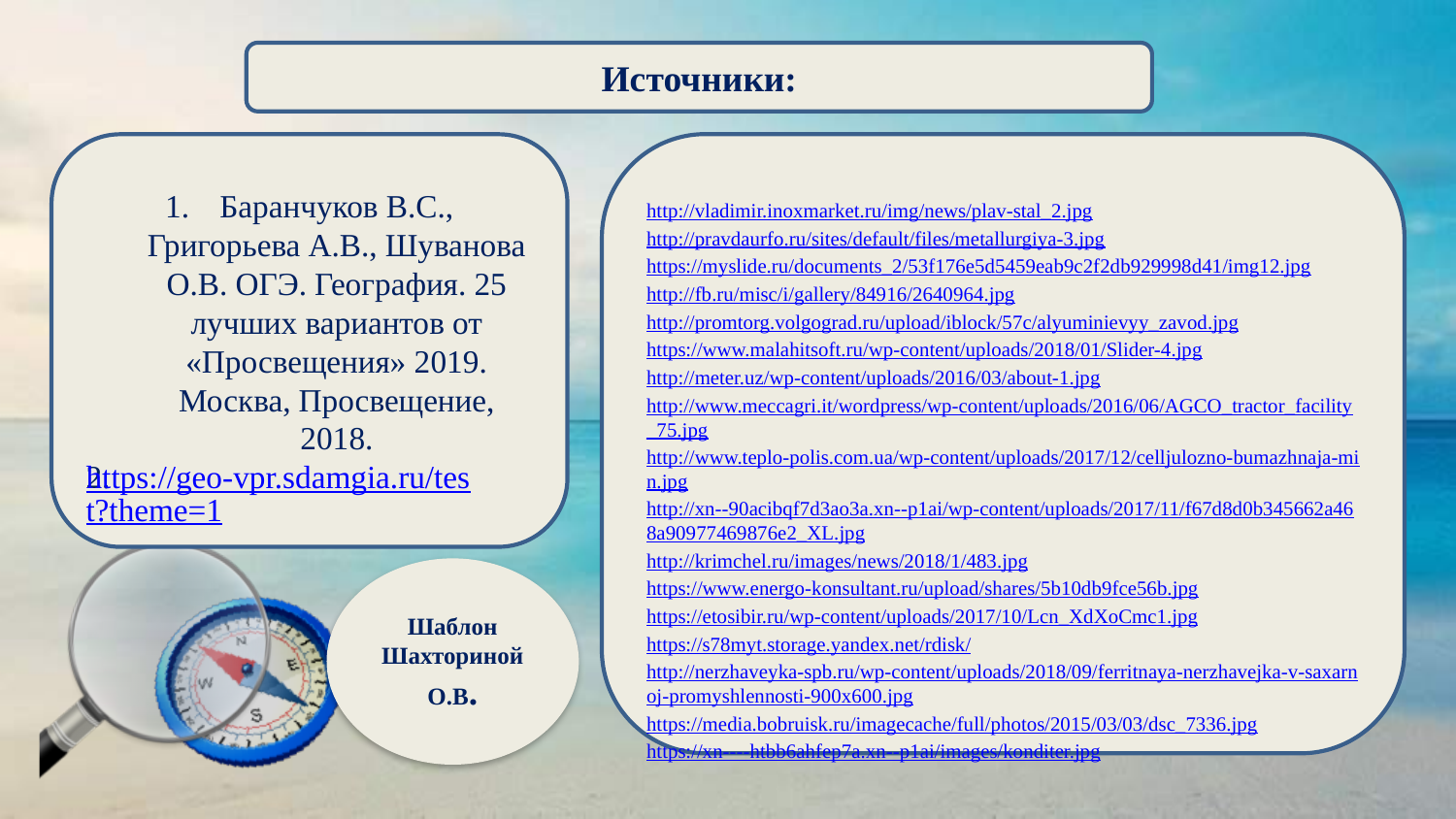

Источники:
Баранчуков В.С., Григорьева А.В., Шуванова О.В. ОГЭ. География. 25 лучших вариантов от «Просвещения» 2019. Москва, Просвещение, 2018.
https://geo-vpr.sdamgia.ru/test?theme=1

http://vladimir.inoxmarket.ru/img/news/plav-stal_2.jpg
http://pravdaurfo.ru/sites/default/files/metallurgiya-3.jpg
https://myslide.ru/documents_2/53f176e5d5459eab9c2f2db929998d41/img12.jpg
http://fb.ru/misc/i/gallery/84916/2640964.jpg
http://promtorg.volgograd.ru/upload/iblock/57c/alyuminievyy_zavod.jpg
https://www.malahitsoft.ru/wp-content/uploads/2018/01/Slider-4.jpg
http://meter.uz/wp-content/uploads/2016/03/about-1.jpg
http://www.meccagri.it/wordpress/wp-content/uploads/2016/06/AGCO_tractor_facility_75.jpg
http://www.teplo-polis.com.ua/wp-content/uploads/2017/12/celljulozno-bumazhnaja-min.jpg
http://xn--90acibqf7d3ao3a.xn--p1ai/wp-content/uploads/2017/11/f67d8d0b345662a468a90977469876e2_XL.jpg
http://krimchel.ru/images/news/2018/1/483.jpg
https://www.energo-konsultant.ru/upload/shares/5b10db9fce56b.jpg
https://etosibir.ru/wp-content/uploads/2017/10/Lcn_XdXoCmc1.jpg
https://s78myt.storage.yandex.net/rdisk/
http://nerzhaveyka-spb.ru/wp-content/uploads/2018/09/ferritnaya-nerzhavejka-v-saxarnoj-promyshlennosti-900x600.jpg
https://media.bobruisk.ru/imagecache/full/photos/2015/03/03/dsc_7336.jpg
https://xn----htbb6ahfep7a.xn--p1ai/images/konditer.jpg

Шаблон Шахториной О.В.